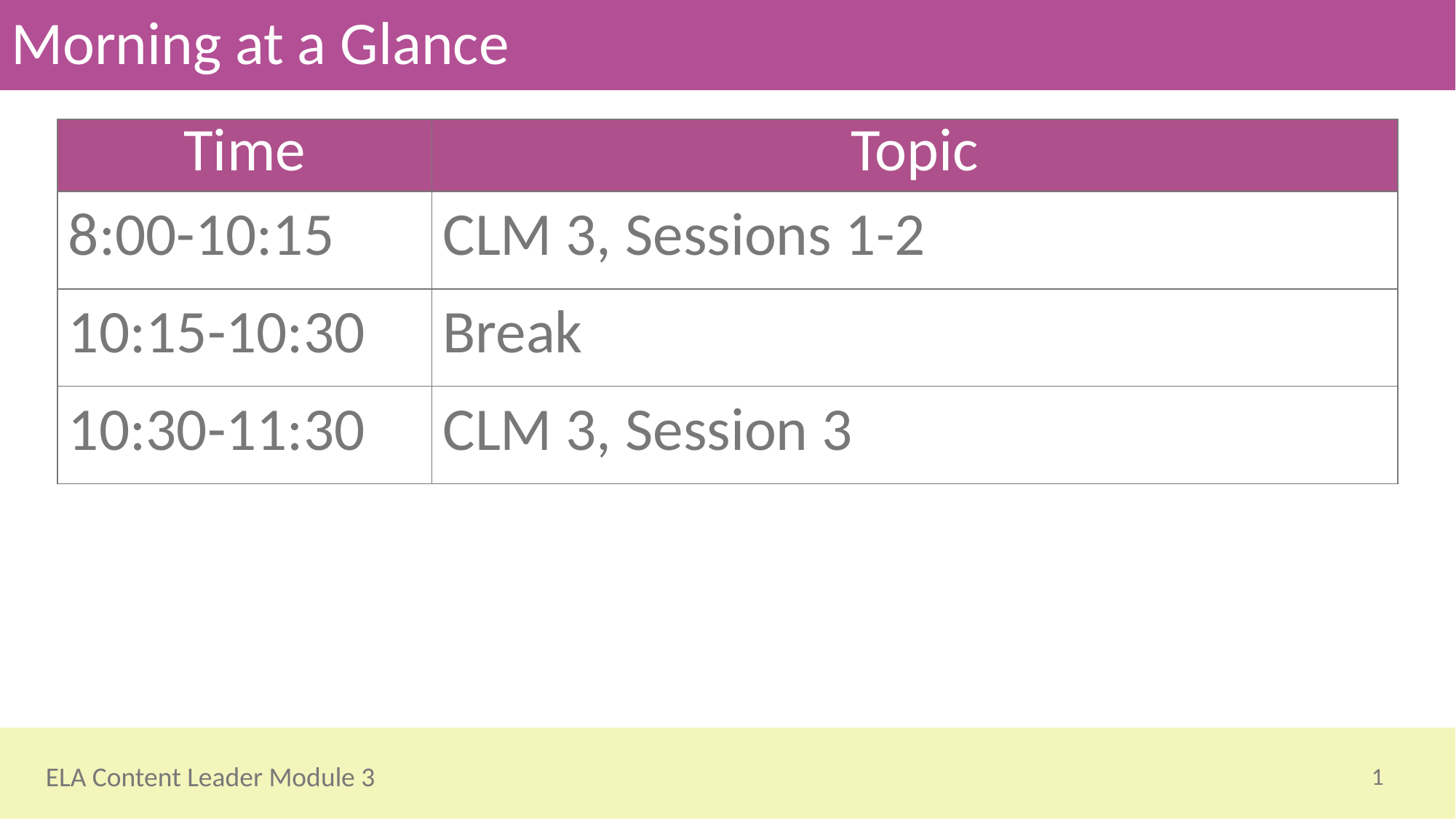

# Morning at a Glance
| Time | Topic |
| --- | --- |
| 8:00-10:15 | CLM 3, Sessions 1-2 |
| 10:15-10:30 | Break |
| 10:30-11:30 | CLM 3, Session 3 |
1